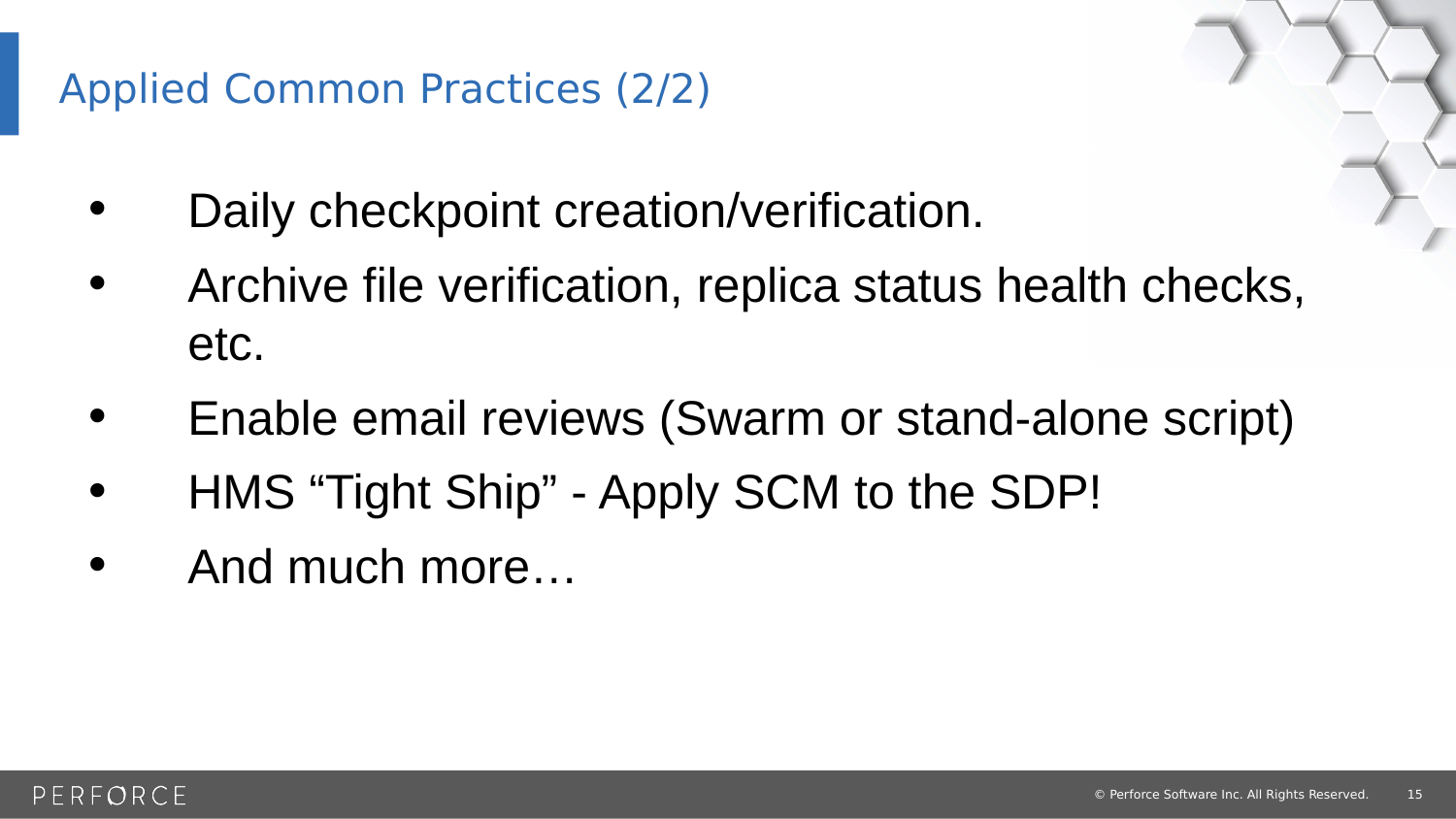

# Applied Common Practices (2/2)
Daily checkpoint creation/verification.
Archive file verification, replica status health checks, etc.
Enable email reviews (Swarm or stand-alone script)
HMS “Tight Ship” - Apply SCM to the SDP!
And much more…